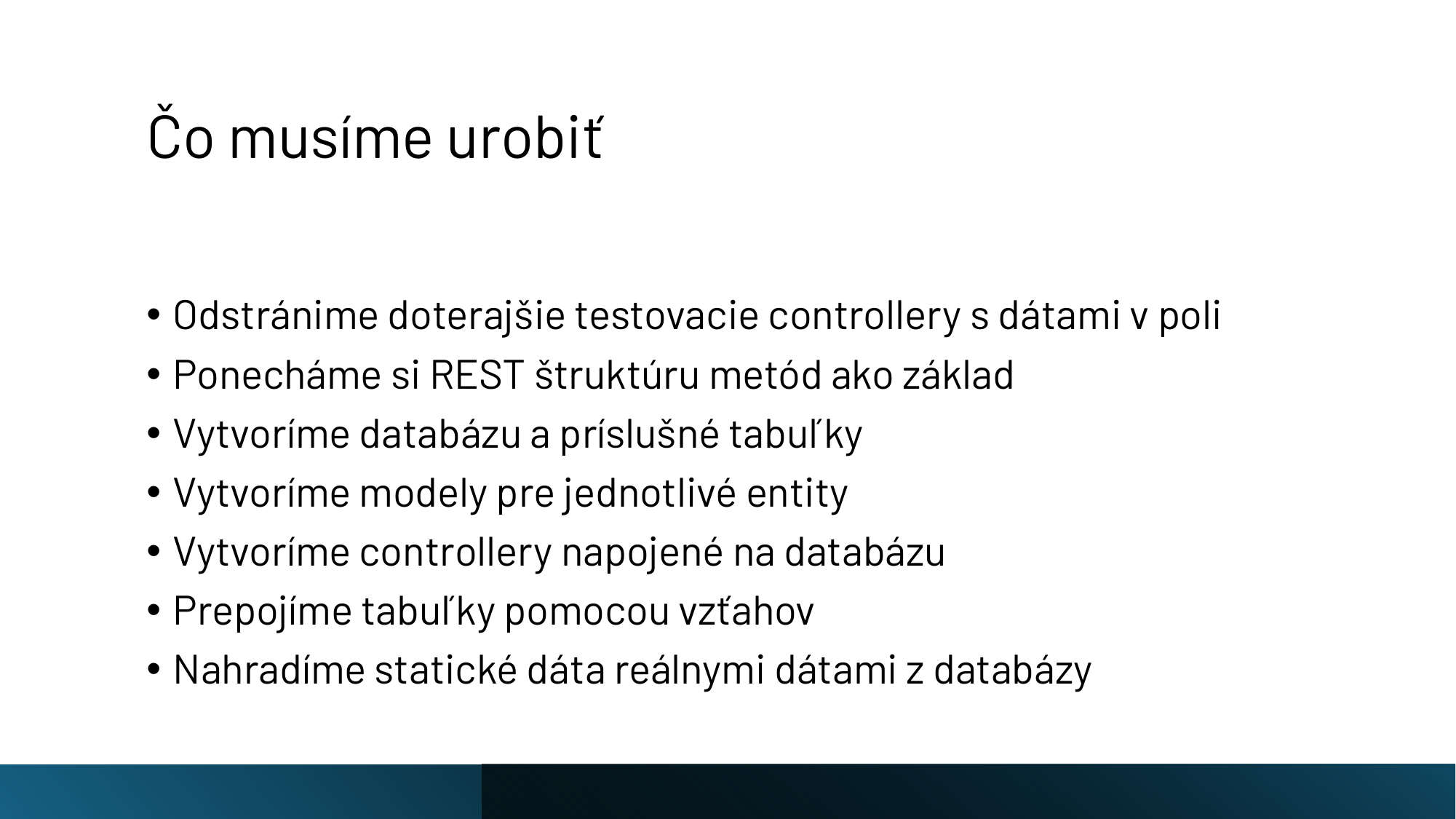

# Čo musíme urobiť
Odstránime doterajšie testovacie controllery s dátami v poli
Ponecháme si REST štruktúru metód ako základ
Vytvoríme databázu a príslušné tabuľky
Vytvoríme modely pre jednotlivé entity
Vytvoríme controllery napojené na databázu
Prepojíme tabuľky pomocou vzťahov
Nahradíme statické dáta reálnymi dátami z databázy